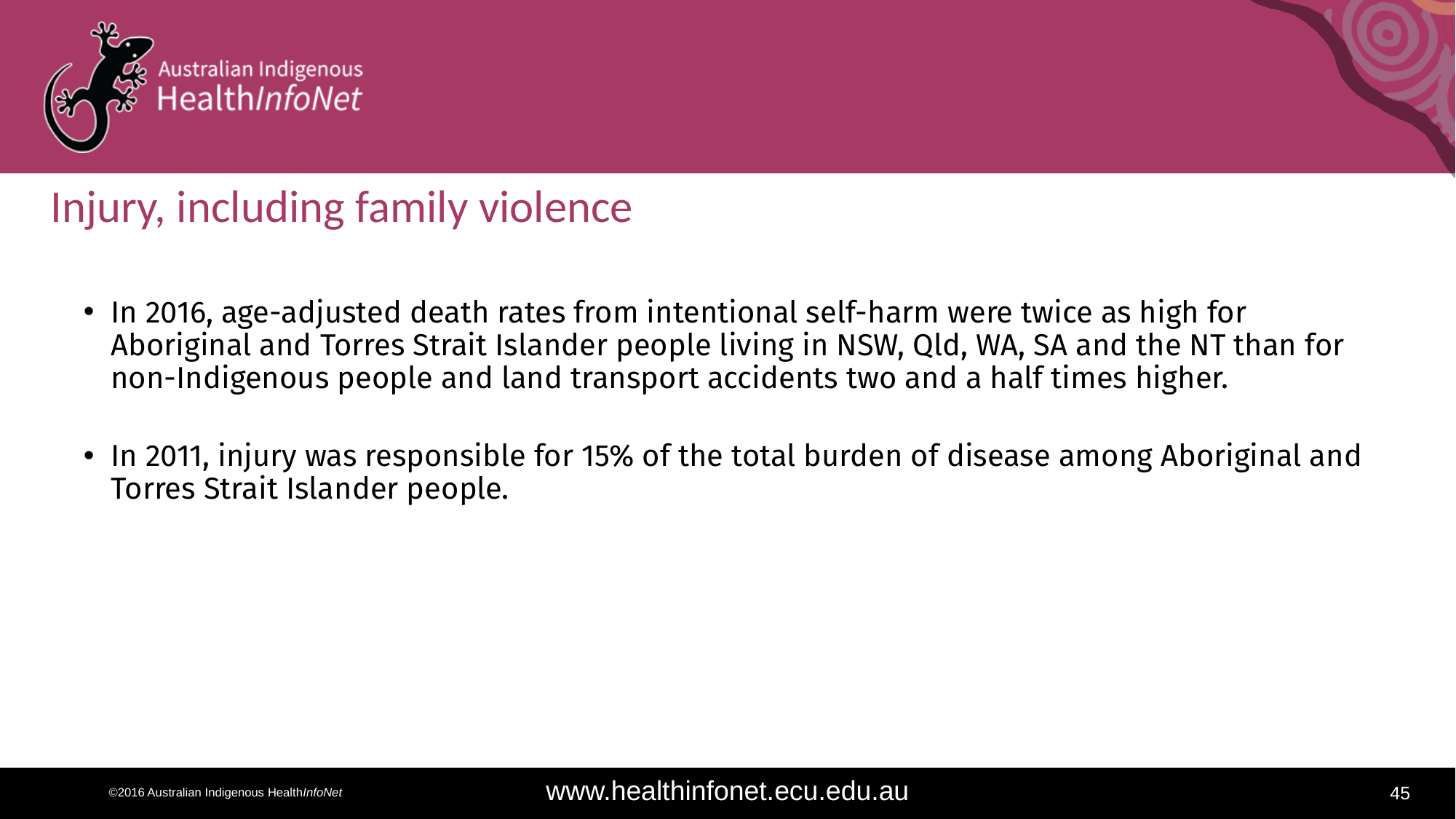

# Injury, including family violence
In 2016, age-adjusted death rates from intentional self-harm were twice as high for Aboriginal and Torres Strait Islander people living in NSW, Qld, WA, SA and the NT than for non-Indigenous people and land transport accidents two and a half times higher.
In 2011, injury was responsible for 15% of the total burden of disease among Aboriginal and Torres Strait Islander people.